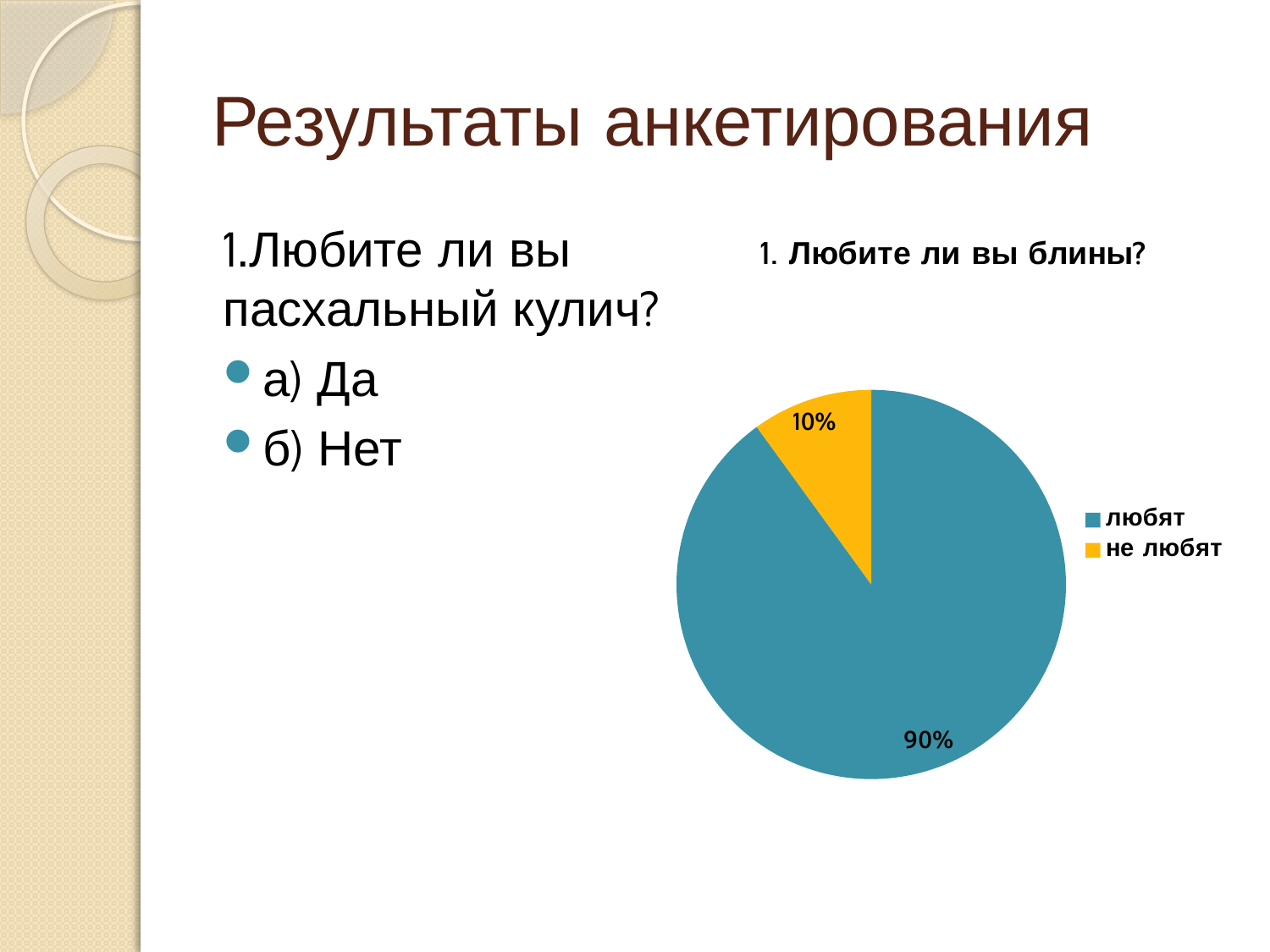

# Результаты анкетирования
1.Любите ли вы пасхальный кулич?
а) Да
б) Нет

### Chart:

| Category | 1. Любите ли вы блины? |
|---|---|
| любят  | 27.0 |
| не любят | 3.0 |